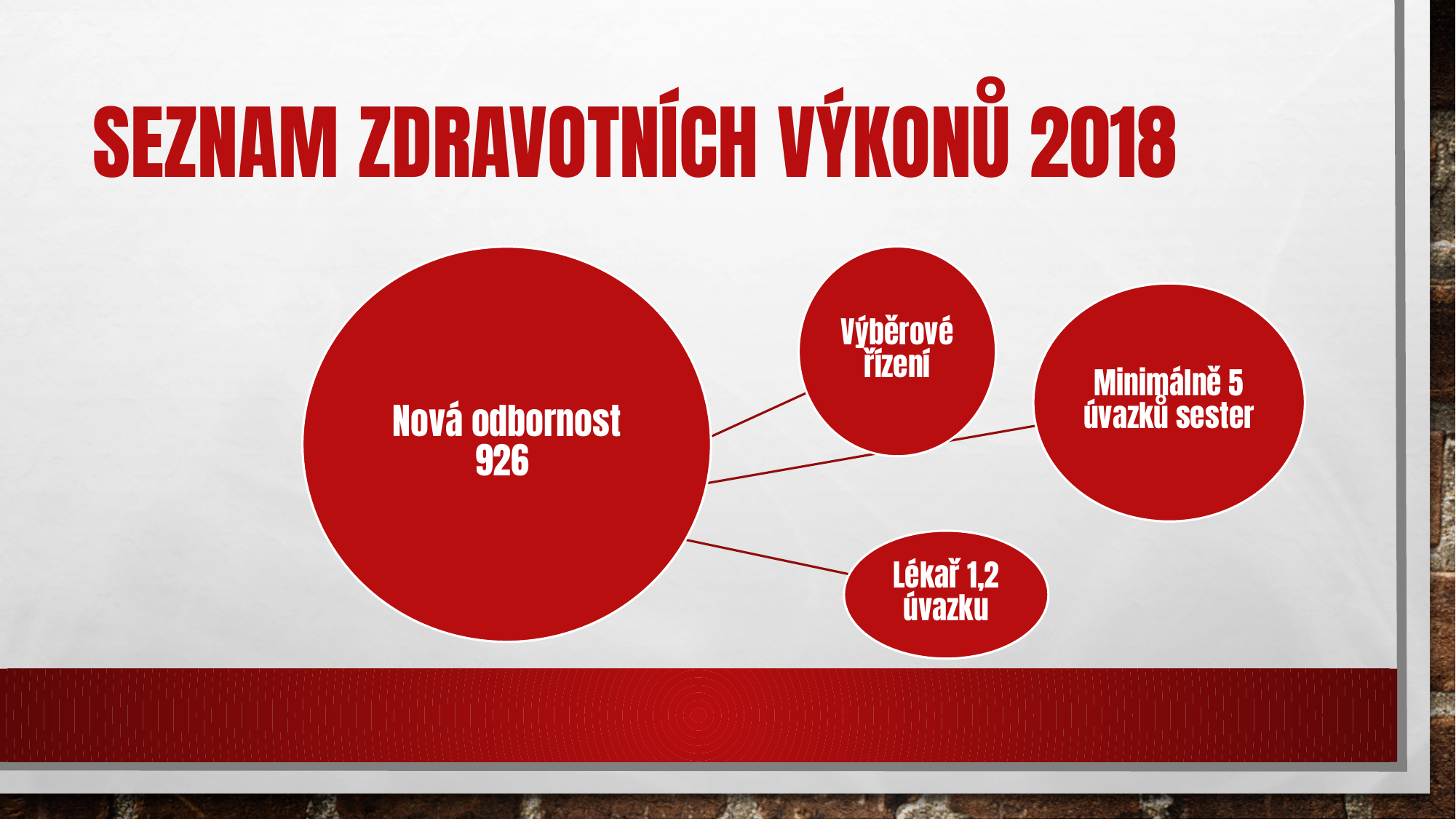

# Seznam zdravotních výkonů 2018
Nová odbornost 926
Výběrové řízení
Minimálně 5 úvazků sester
Lékař 1,2 úvazku